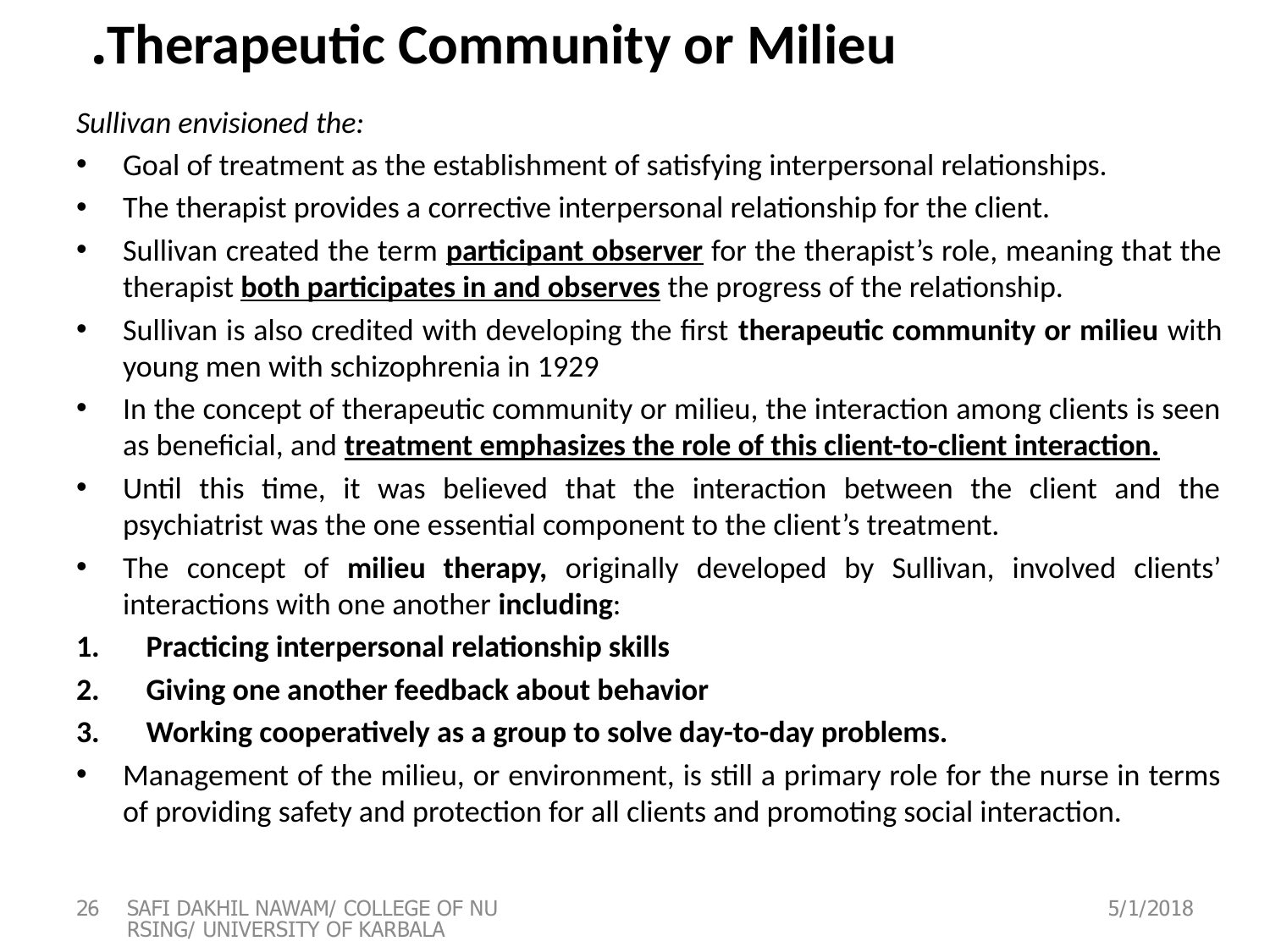

# Therapeutic Community or Milieu.
Sullivan envisioned the:
Goal of treatment as the establishment of satisfying interpersonal relationships.
The therapist provides a corrective interpersonal relationship for the client.
Sullivan created the term participant observer for the therapist’s role, meaning that the therapist both participates in and observes the progress of the relationship.
Sullivan is also credited with developing the first therapeutic community or milieu with young men with schizophrenia in 1929
In the concept of therapeutic community or milieu, the interaction among clients is seen as beneficial, and treatment emphasizes the role of this client-to-client interaction.
Until this time, it was believed that the interaction between the client and the psychiatrist was the one essential component to the client’s treatment.
The concept of milieu therapy, originally developed by Sullivan, involved clients’ interactions with one another including:
Practicing interpersonal relationship skills
Giving one another feedback about behavior
Working cooperatively as a group to solve day-to-day problems.
Management of the milieu, or environment, is still a primary role for the nurse in terms of providing safety and protection for all clients and promoting social interaction.

26
SAFI DAKHIL NAWAM/ COLLEGE OF NURSING/ UNIVERSITY OF KARBALA
5/1/2018